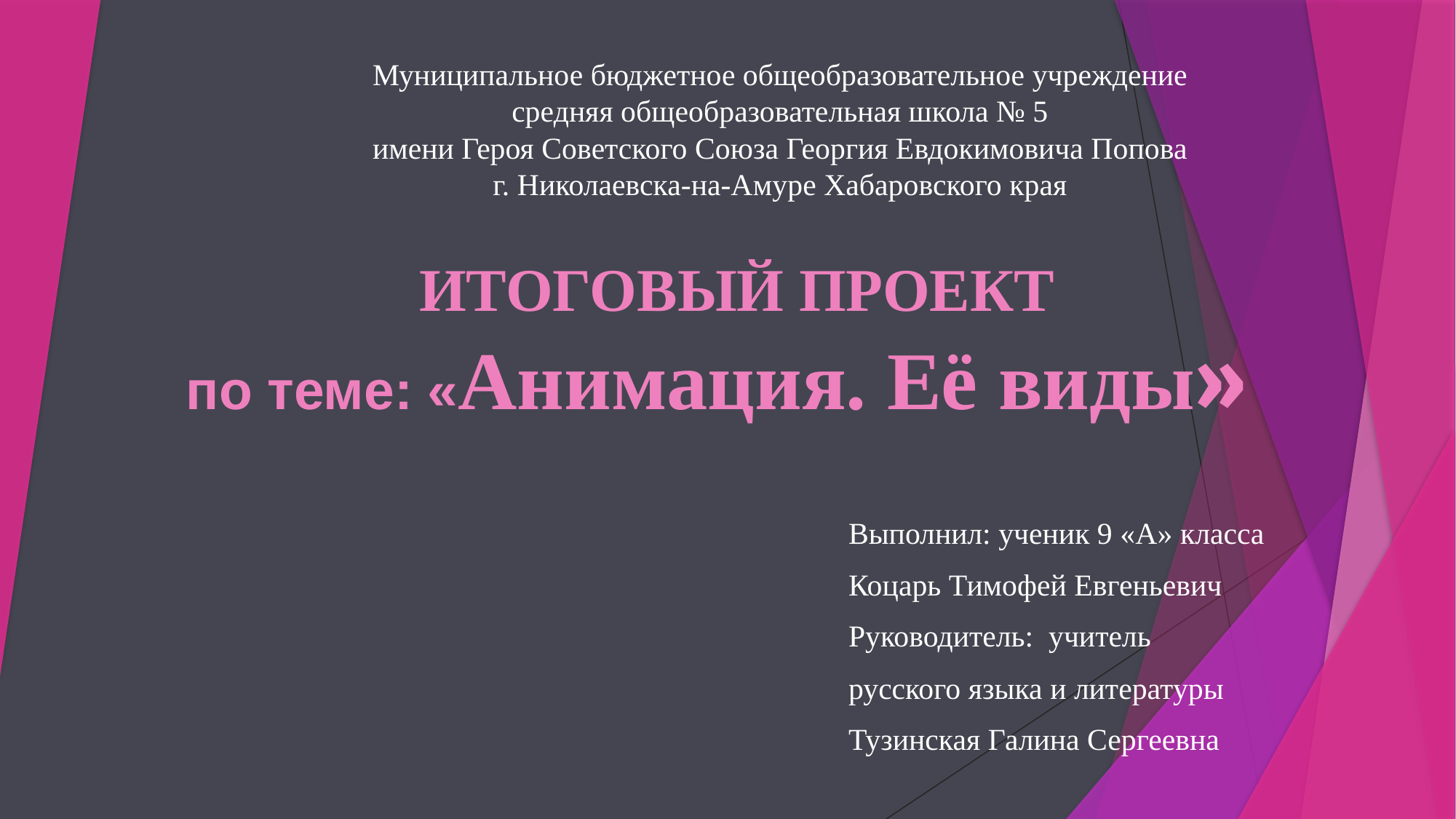

Муниципальное бюджетное общеобразовательное учреждение
средняя общеобразовательная школа № 5
имени Героя Советского Союза Георгия Евдокимовича Попова
г. Николаевска-на-Амуре Хабаровского края
# ИТОГОВЫЙ ПРОЕКТ по теме: «Анимация. Её виды»
Выполнил: ученик 9 «А» класса
Коцарь Тимофей Евгеньевич
Руководитель:  учитель
русского языка и литературы
Тузинская Галина Сергеевна